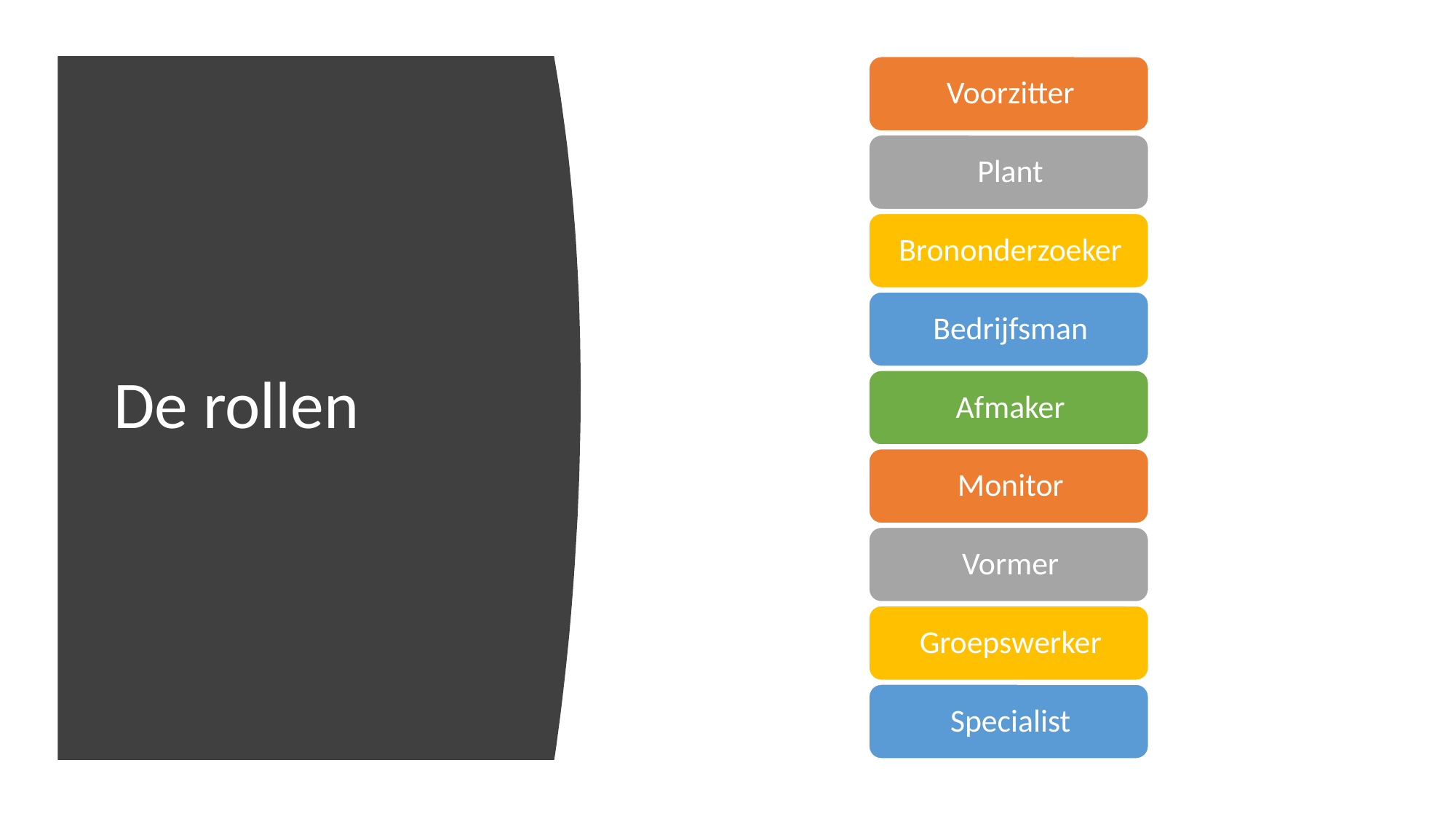

Voorzitter
Plant
Brononderzoeker
Bedrijfsman
Afmaker
Monitor
Vormer
Groepswerker
Specialist

# De rollen